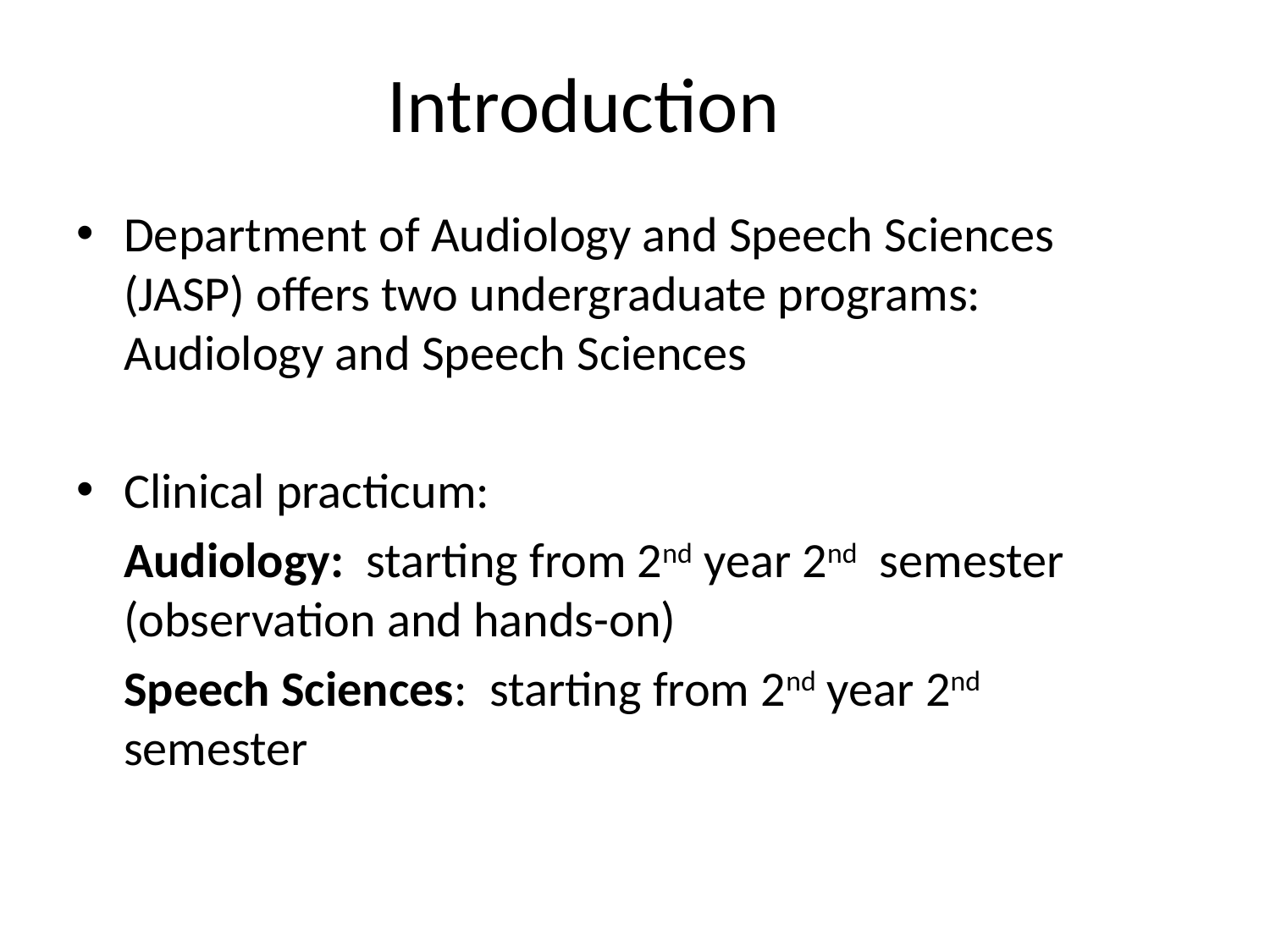

# Introduction
Department of Audiology and Speech Sciences (JASP) offers two undergraduate programs: Audiology and Speech Sciences

Clinical practicum:
	Audiology:  starting from 2nd year 2nd  semester (observation and hands-on)
	Speech Sciences:  starting from 2nd year 2nd   semester